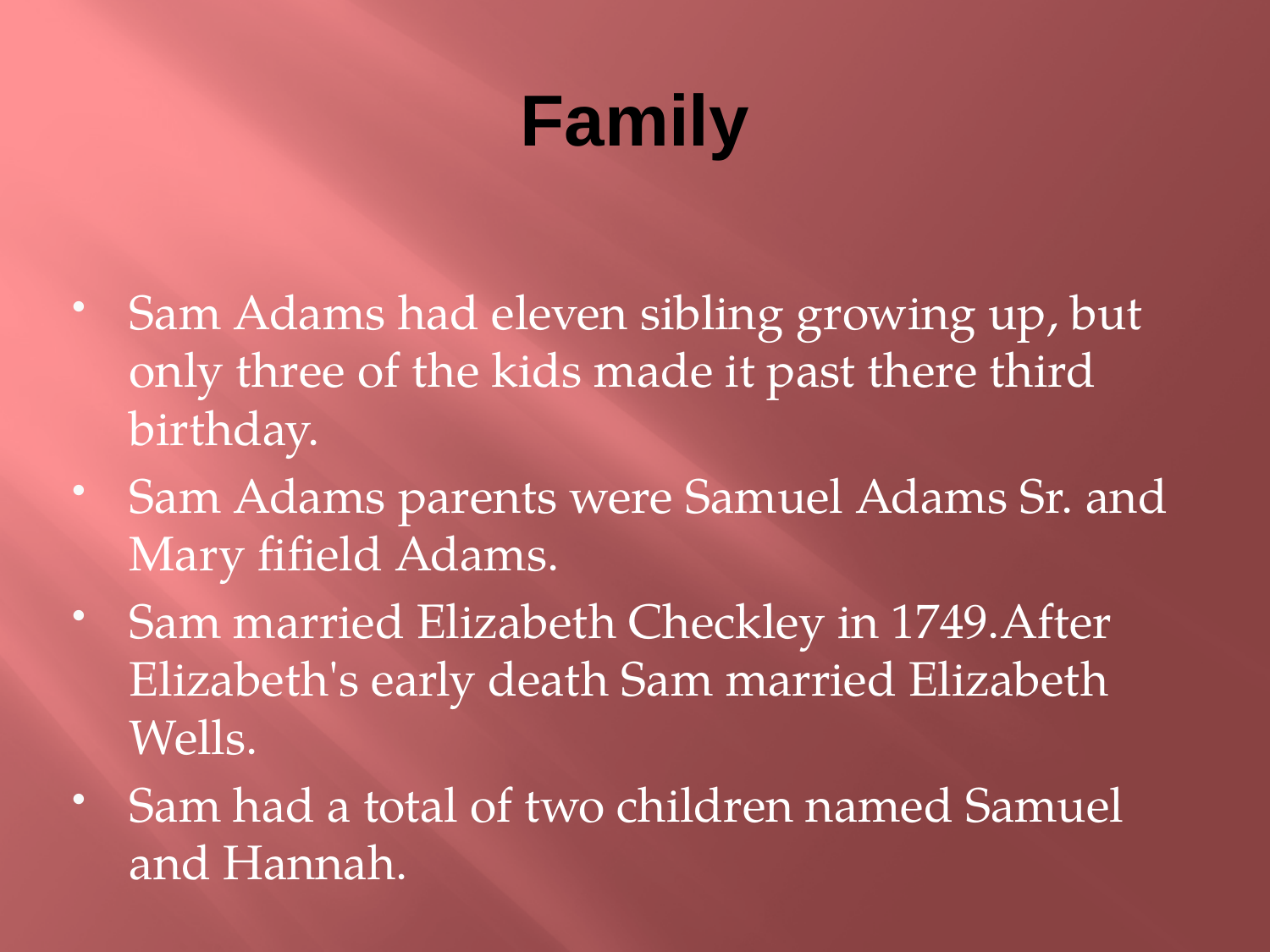

# Family
Sam Adams had eleven sibling growing up, but only three of the kids made it past there third birthday.
Sam Adams parents were Samuel Adams Sr. and Mary fifield Adams.
Sam married Elizabeth Checkley in 1749.After Elizabeth's early death Sam married Elizabeth Wells.
Sam had a total of two children named Samuel and Hannah.